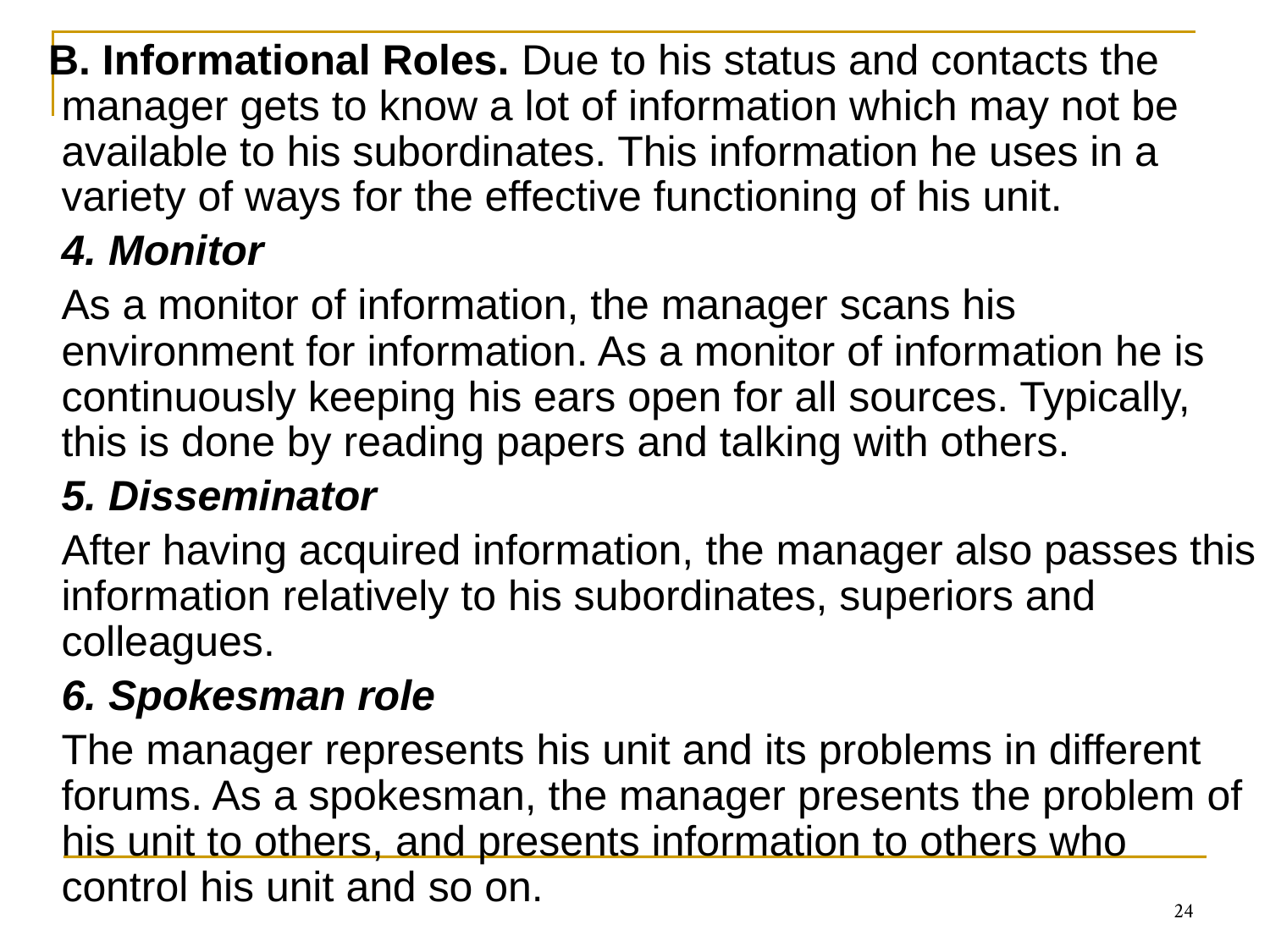

B. Informational Roles. Due to his status and contacts the manager gets to know a lot of information which may not be available to his subordinates. This information he uses in a variety of ways for the effective functioning of his unit.
	4. Monitor
	As a monitor of information, the manager scans his environment for information. As a monitor of information he is continuously keeping his ears open for all sources. Typically, this is done by reading papers and talking with others.
	5. Disseminator
	After having acquired information, the manager also passes this information relatively to his subordinates, superiors and colleagues.
	6. Spokesman role
	The manager represents his unit and its problems in different forums. As a spokesman, the manager presents the problem of his unit to others, and presents information to others who control his unit and so on.

24